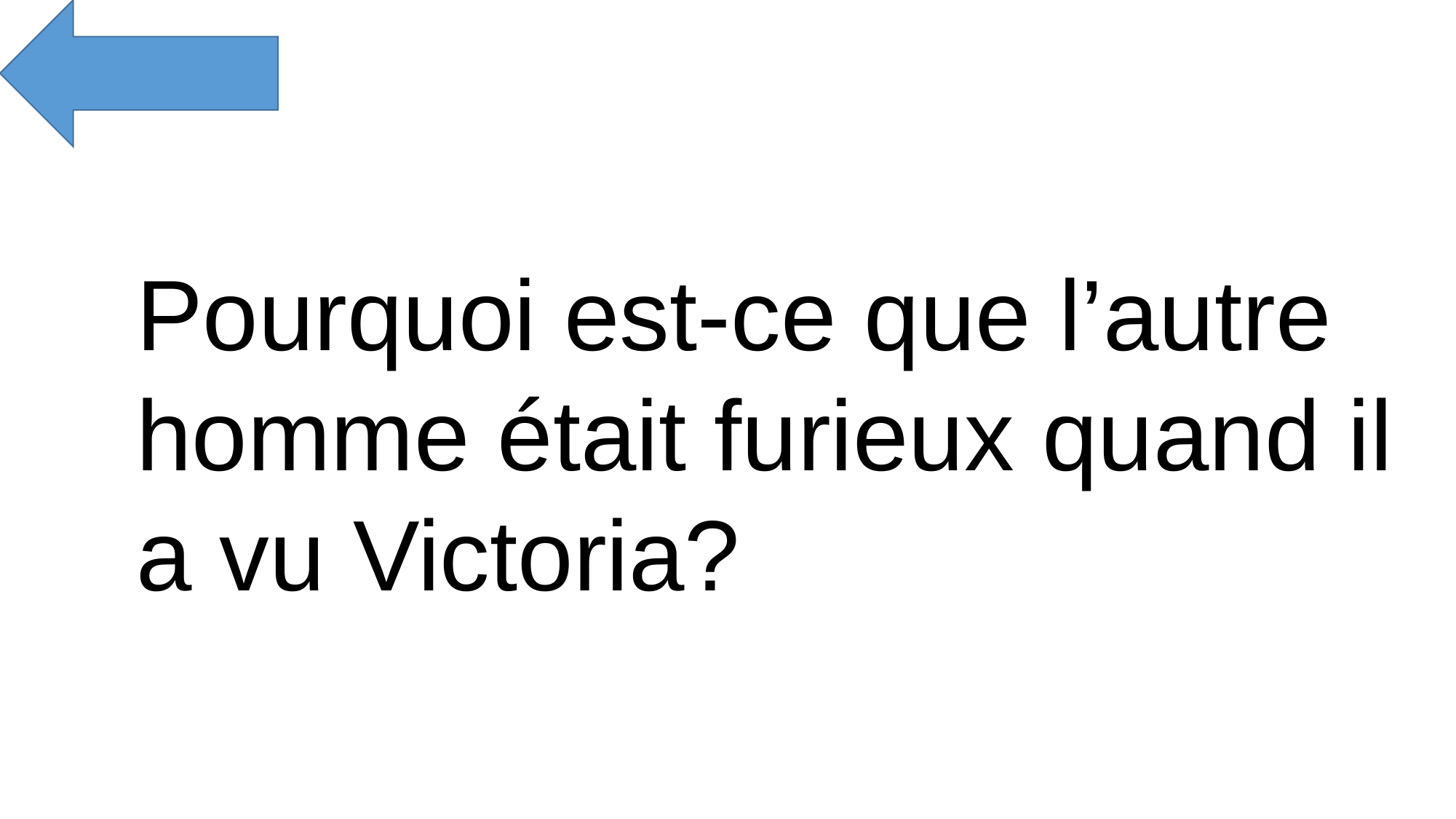

Pourquoi est-ce que l’autre homme était furieux quand il a vu Victoria?